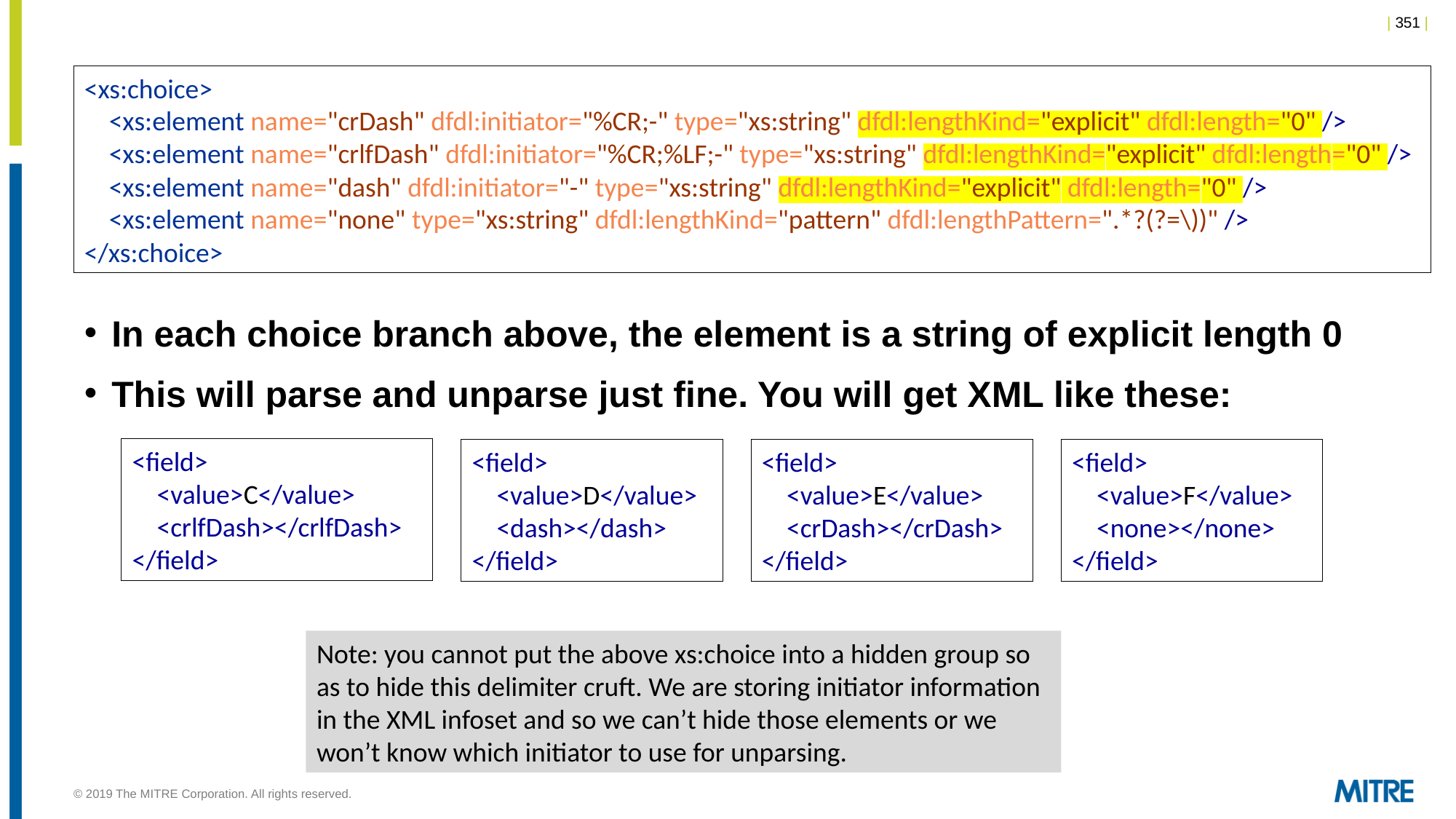

<xs:choice>
    <xs:element name="crDash" dfdl:initiator="%CR;-" type="xs:string" dfdl:lengthKind="explicit" dfdl:length="0" />
    <xs:element name="crlfDash" dfdl:initiator="%CR;%LF;-" type="xs:string" dfdl:lengthKind="explicit" dfdl:length="0" />
    <xs:element name="dash" dfdl:initiator="-" type="xs:string" dfdl:lengthKind="explicit" dfdl:length="0" />
    <xs:element name="none" type="xs:string" dfdl:lengthKind="pattern" dfdl:lengthPattern=".*?(?=\))" />
</xs:choice>
In each choice branch above, the element is a string of explicit length 0
This will parse and unparse just fine. You will get XML like these:
<field>
    <value>C</value>
    <crlfDash></crlfDash>
</field>
<field>
    <value>D</value>
    <dash></dash>
</field>
<field>
    <value>E</value>
    <crDash></crDash>
</field>
<field>
    <value>F</value>
    <none></none>
</field>
Note: you cannot put the above xs:choice into a hidden group so as to hide this delimiter cruft. We are storing initiator information in the XML infoset and so we can’t hide those elements or we won’t know which initiator to use for unparsing.
© 2019 The MITRE Corporation. All rights reserved.